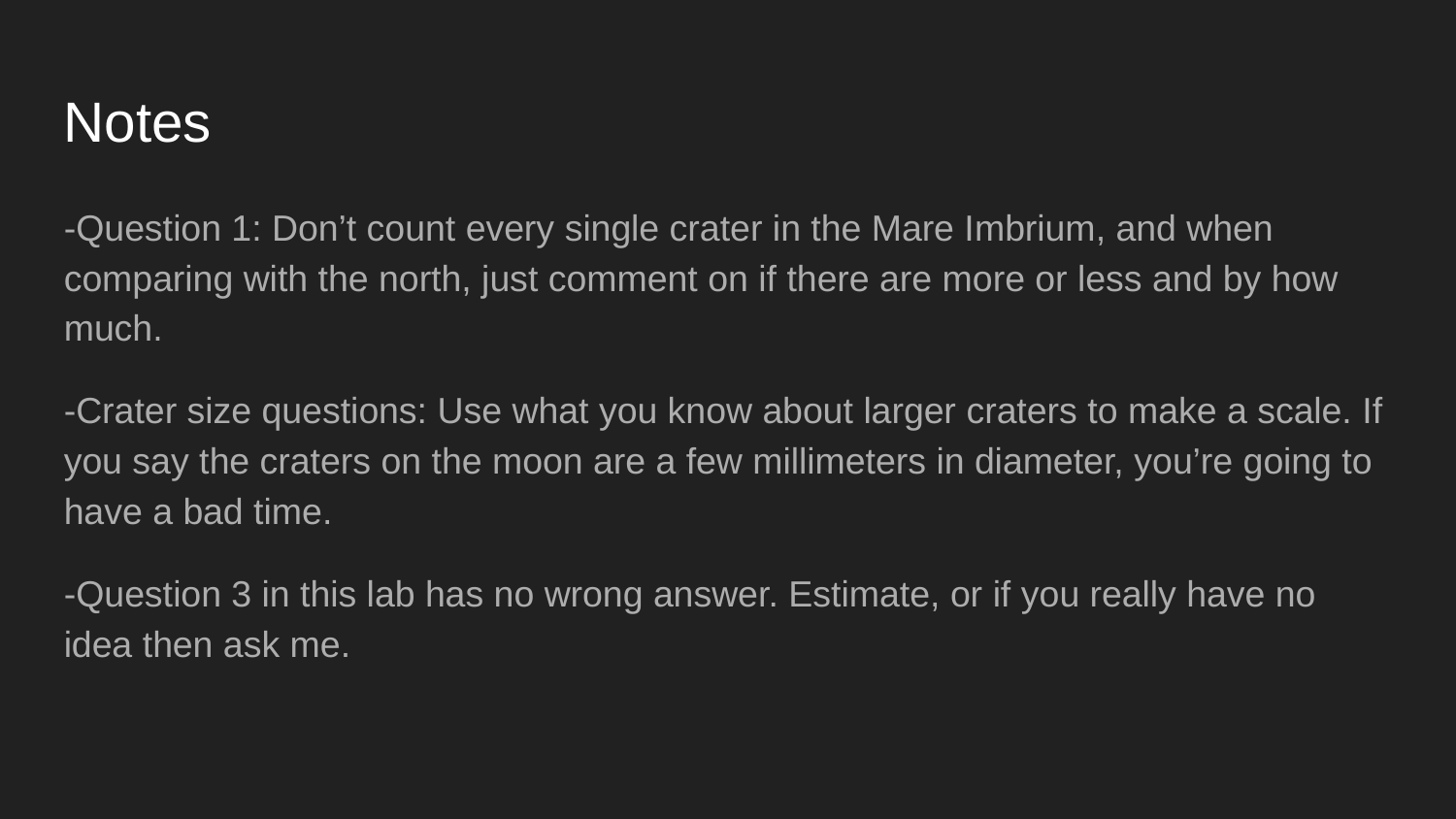

Notes
-Question 1: Don’t count every single crater in the Mare Imbrium, and when comparing with the north, just comment on if there are more or less and by how much.
-Crater size questions: Use what you know about larger craters to make a scale. If you say the craters on the moon are a few millimeters in diameter, you’re going to have a bad time.
-Question 3 in this lab has no wrong answer. Estimate, or if you really have no idea then ask me.